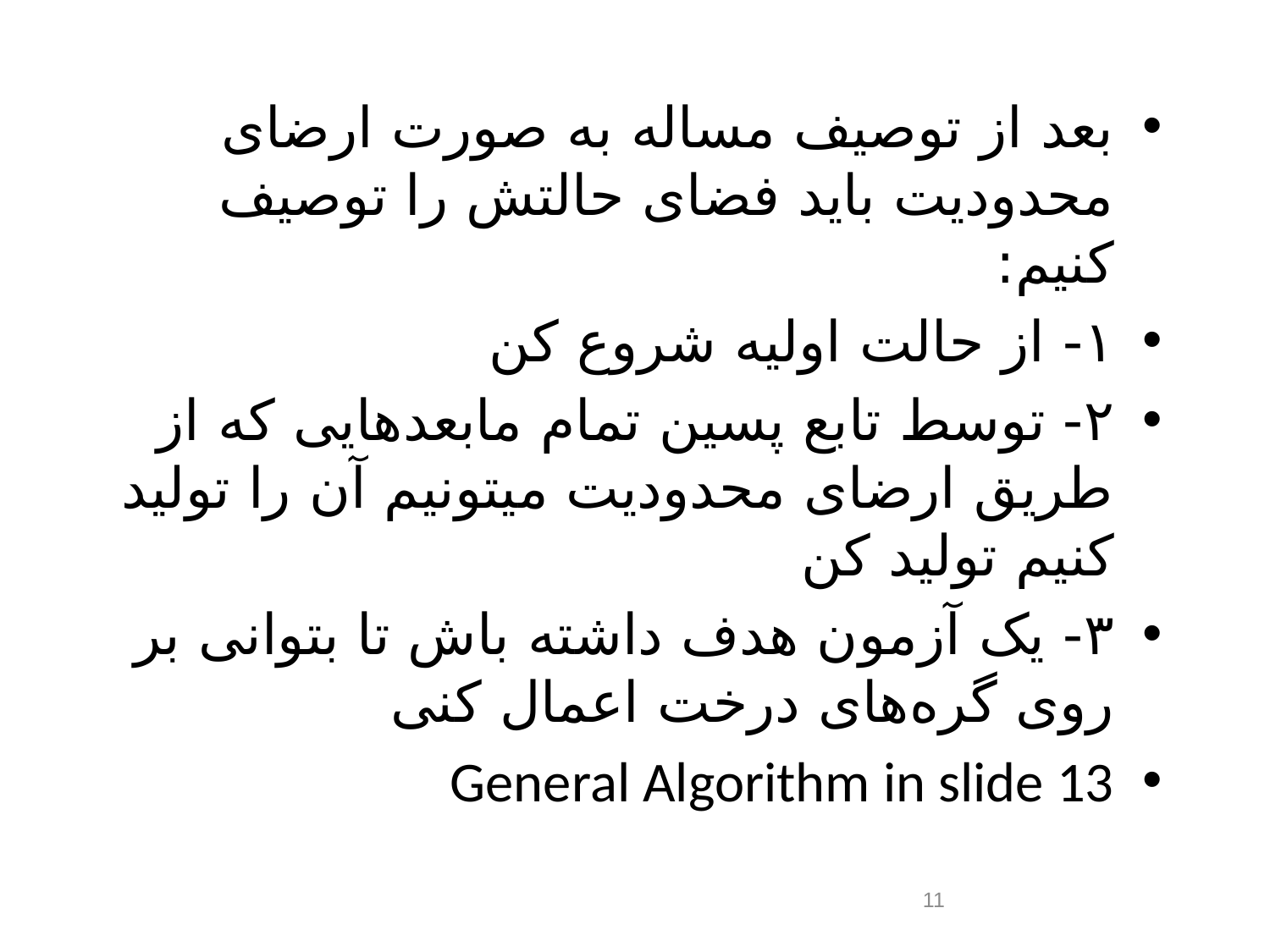

# بعد از توصیف مساله به صورت ارضای محدودیت باید فضای حالتش را توصیف کنیم:
۱- از حالت اولیه شروع کن
۲- توسط تابع پسین تمام مابعد‌هایی‌ که از طریق ارضای محدودیت میتونیم آن را تولید کنیم تولید کن
۳- یک آزمون هدف داشته باش تا بتوانی‌ بر روی گره‌های درخت اعمال کنی‌
General Algorithm in slide 13

11